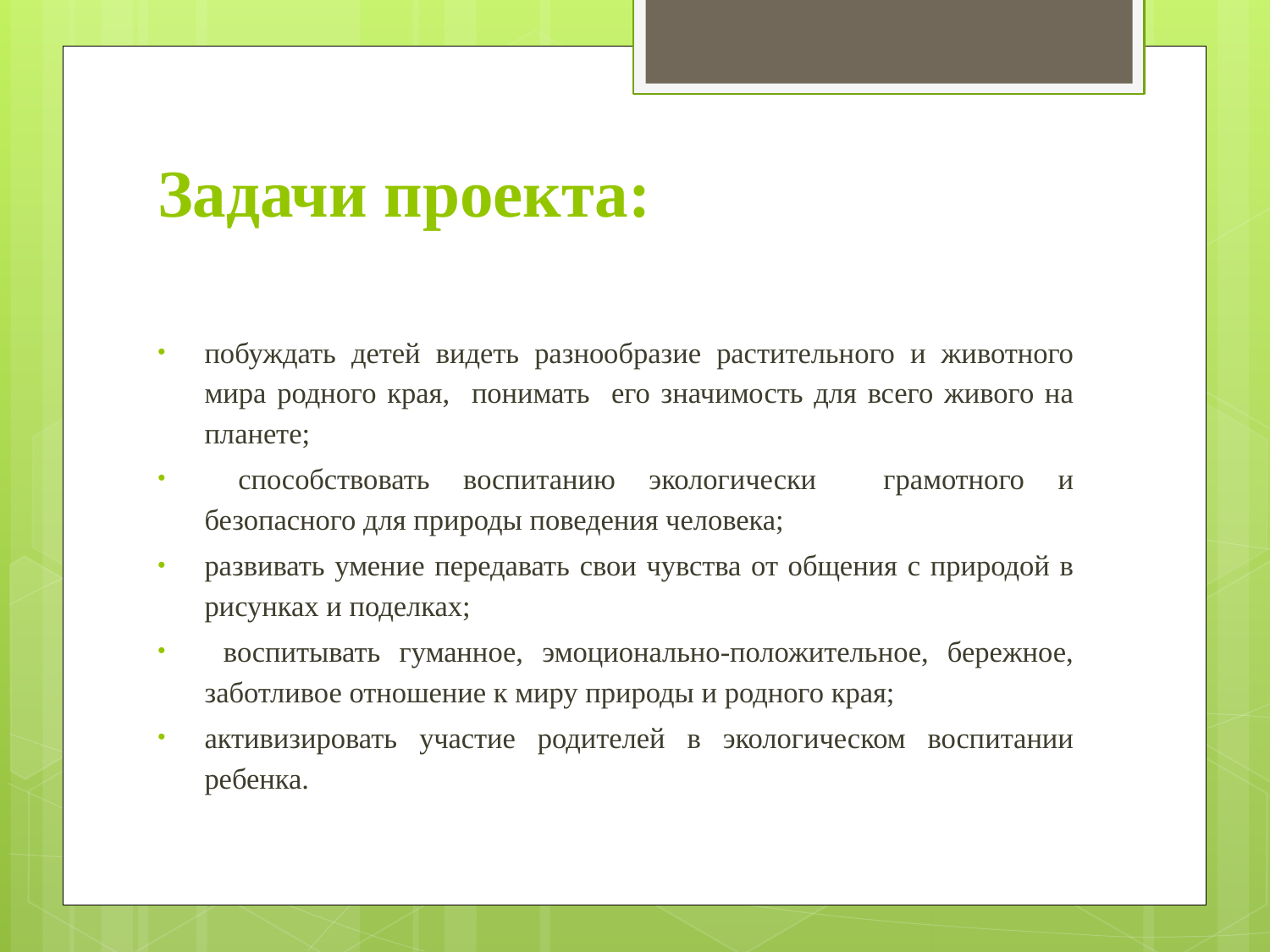

# Задачи проекта:
побуждать детей видеть разнообразие растительного и животного мира родного края,  понимать  его значимость для всего живого на планете;
 способствовать воспитанию экологически  грамотного и безопасного для природы поведения человека;
развивать умение передавать свои чувства от общения с природой в рисунках и поделках;
 воспитывать гуманное, эмоционально-положительное, бережное, заботливое отношение к миру природы и родного края;
активизировать участие родителей в экологическом воспитании ребенка.